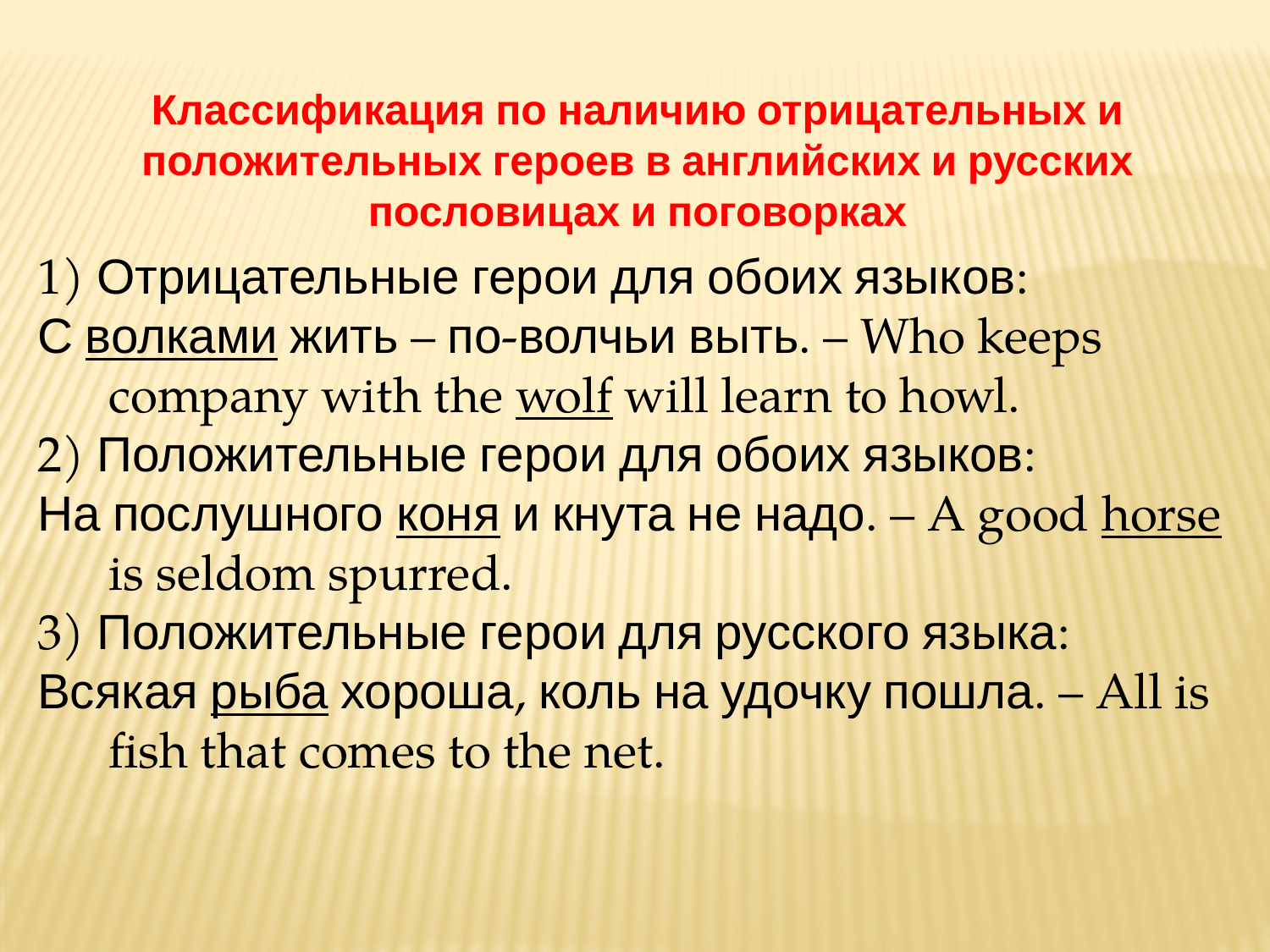

Классификация по наличию отрицательных и положительных героев в английских и русских пословицах и поговорках
1) Отрицательные герои для обоих языков:
С волками жить – по-волчьи выть. – Who keeps company with the wolf will learn to howl.
2) Положительные герои для обоих языков:
На послушного коня и кнута не надо. – A good horse is seldom spurred.
3) Положительные герои для русского языка:
Всякая рыба хороша, коль на удочку пошла. – All is fish that comes to the net.